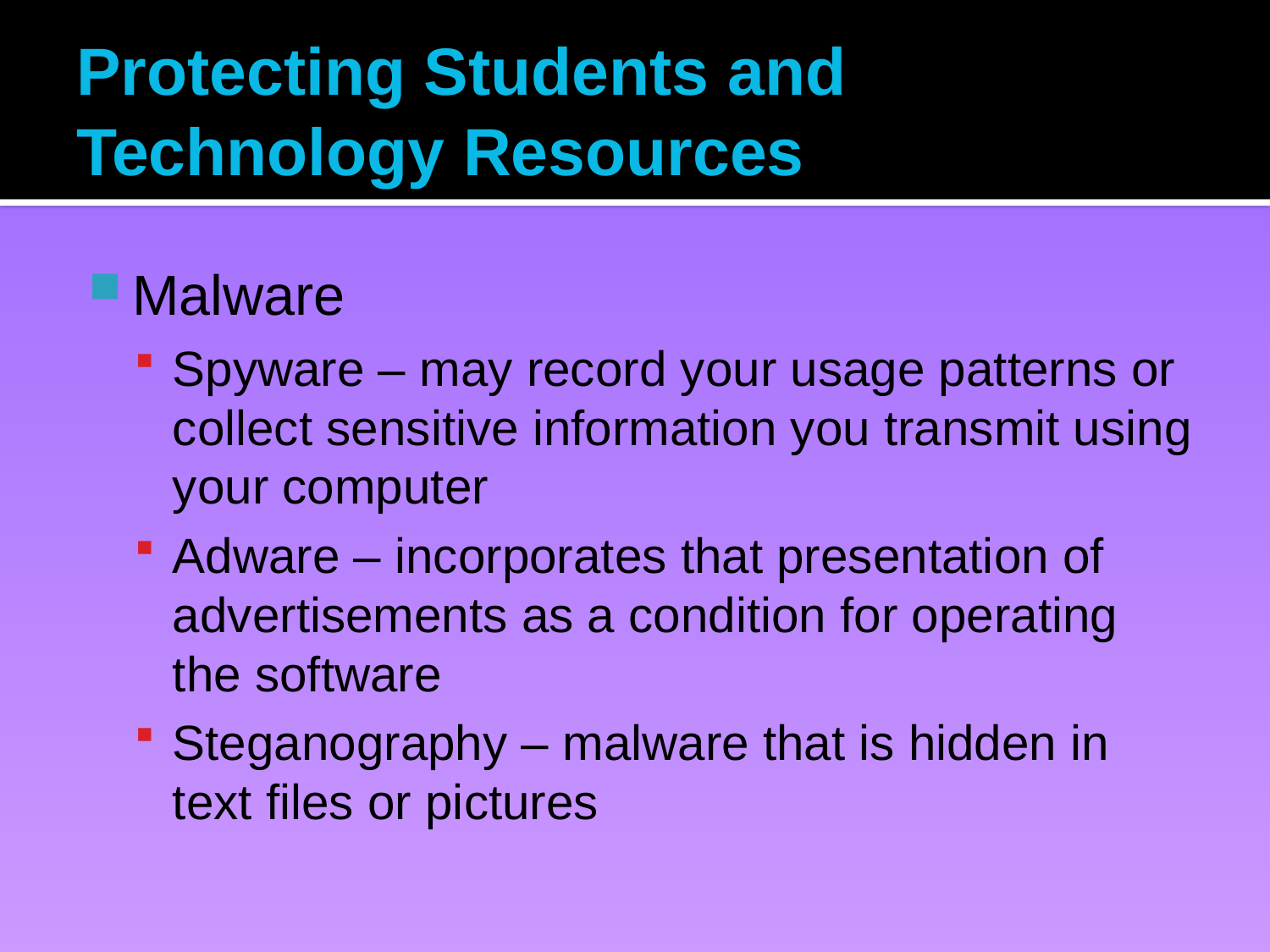

# Protecting Students and Technology Resources
Malware
Spyware – may record your usage patterns or collect sensitive information you transmit using your computer
Adware – incorporates that presentation of advertisements as a condition for operating the software
Steganography – malware that is hidden in text files or pictures